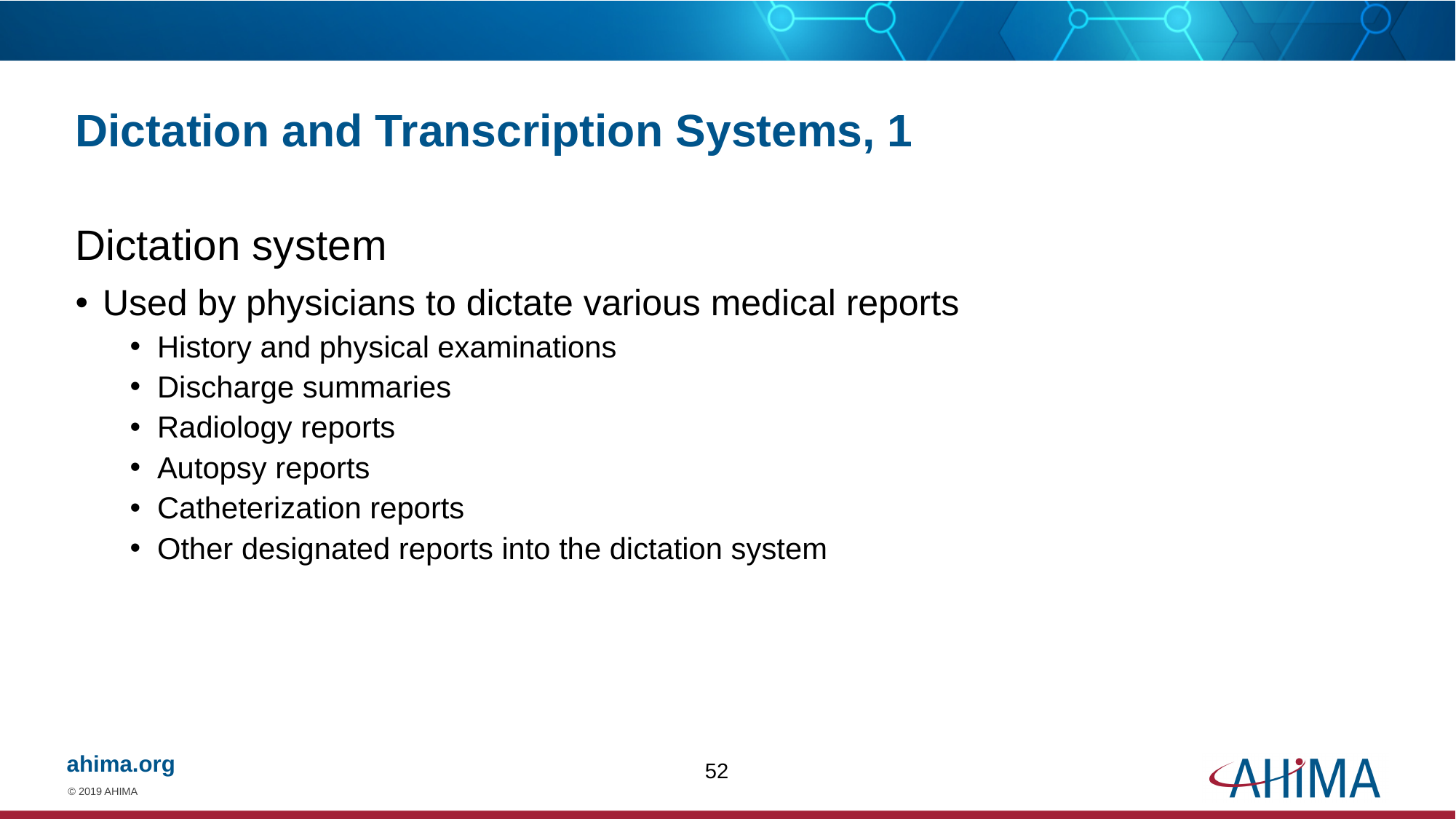

# Dictation and Transcription Systems, 1
Dictation system
Used by physicians to dictate various medical reports
History and physical examinations
Discharge summaries
Radiology reports
Autopsy reports
Catheterization reports
Other designated reports into the dictation system